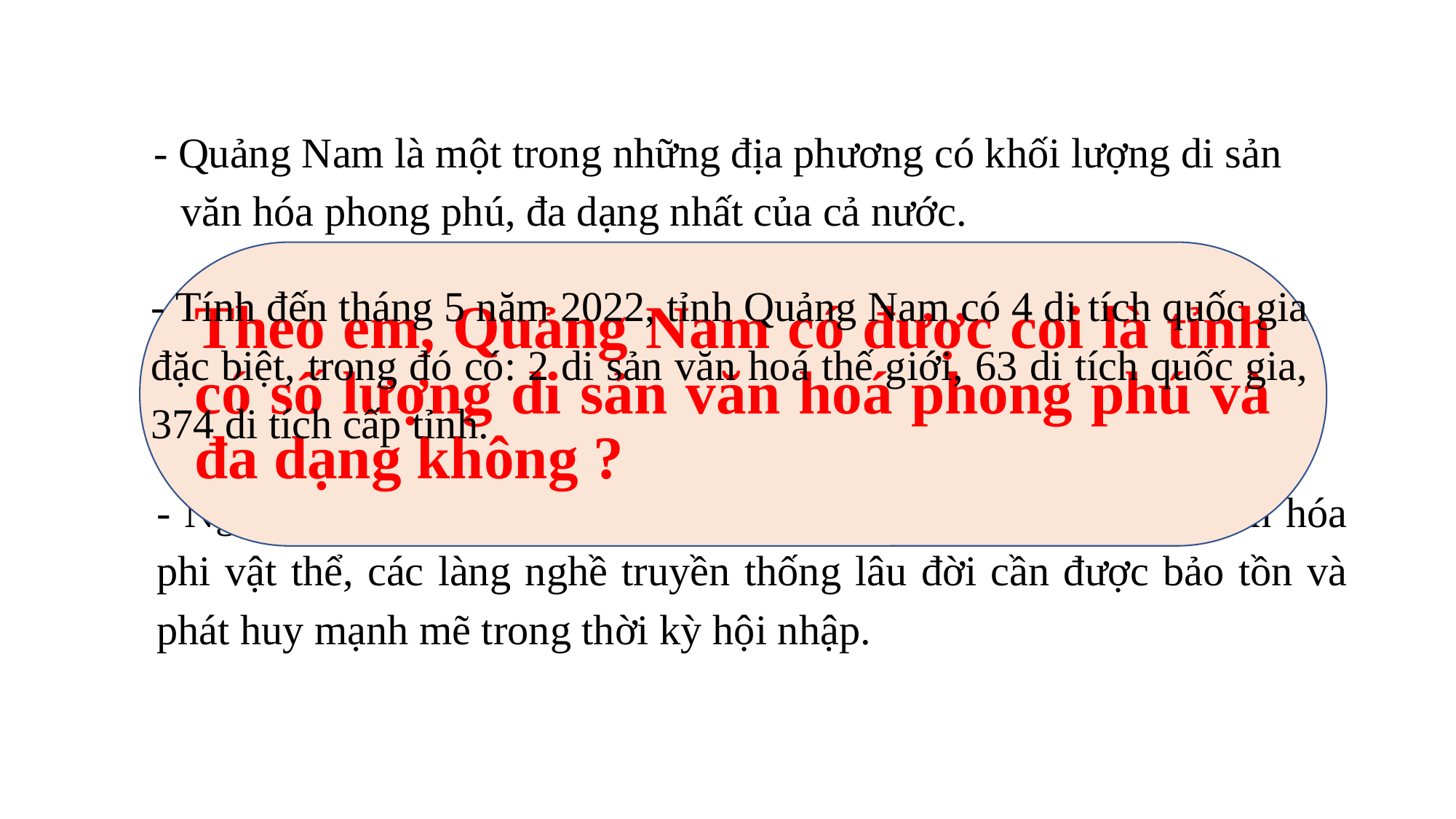

# - Quảng Nam là một trong những địa phương có khối lượng di sản văn hóa phong phú, đa dạng nhất của cả nước.
Theo em, Quảng Nam có được coi là tỉnh có số lượng di sản văn hoá phong phú và đa dạng không ?

- Tính đến tháng 5 năm 2022, tỉnh Quảng Nam có 4 di tích quốc gia đặc biệt, trong đó có: 2 di sản văn hoá thế giới, 63 di tích quốc gia, 374 di tích cấp tỉnh.

- Ngoài ra, địa phương còn có nhiều danh thắng, các di sản văn hóa phi vật thể, các làng nghề truyền thống lâu đời cần được bảo tồn và phát huy mạnh mẽ trong thời kỳ hội nhập.